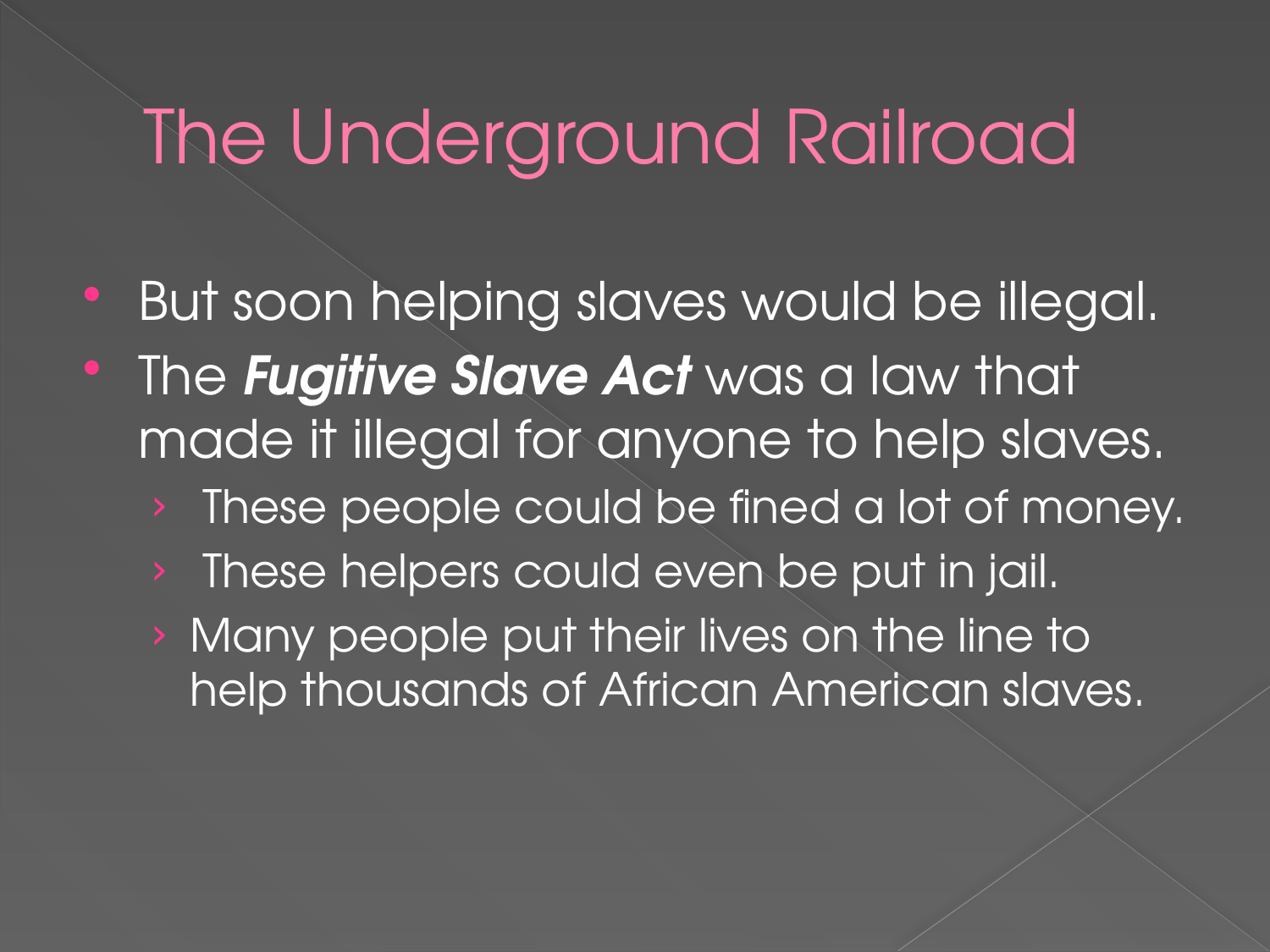

# The Underground Railroad
But soon helping slaves would be illegal.
The Fugitive Slave Act was a law that made it illegal for anyone to help slaves.
 These people could be fined a lot of money.
 These helpers could even be put in jail.
Many people put their lives on the line to help thousands of African American slaves.